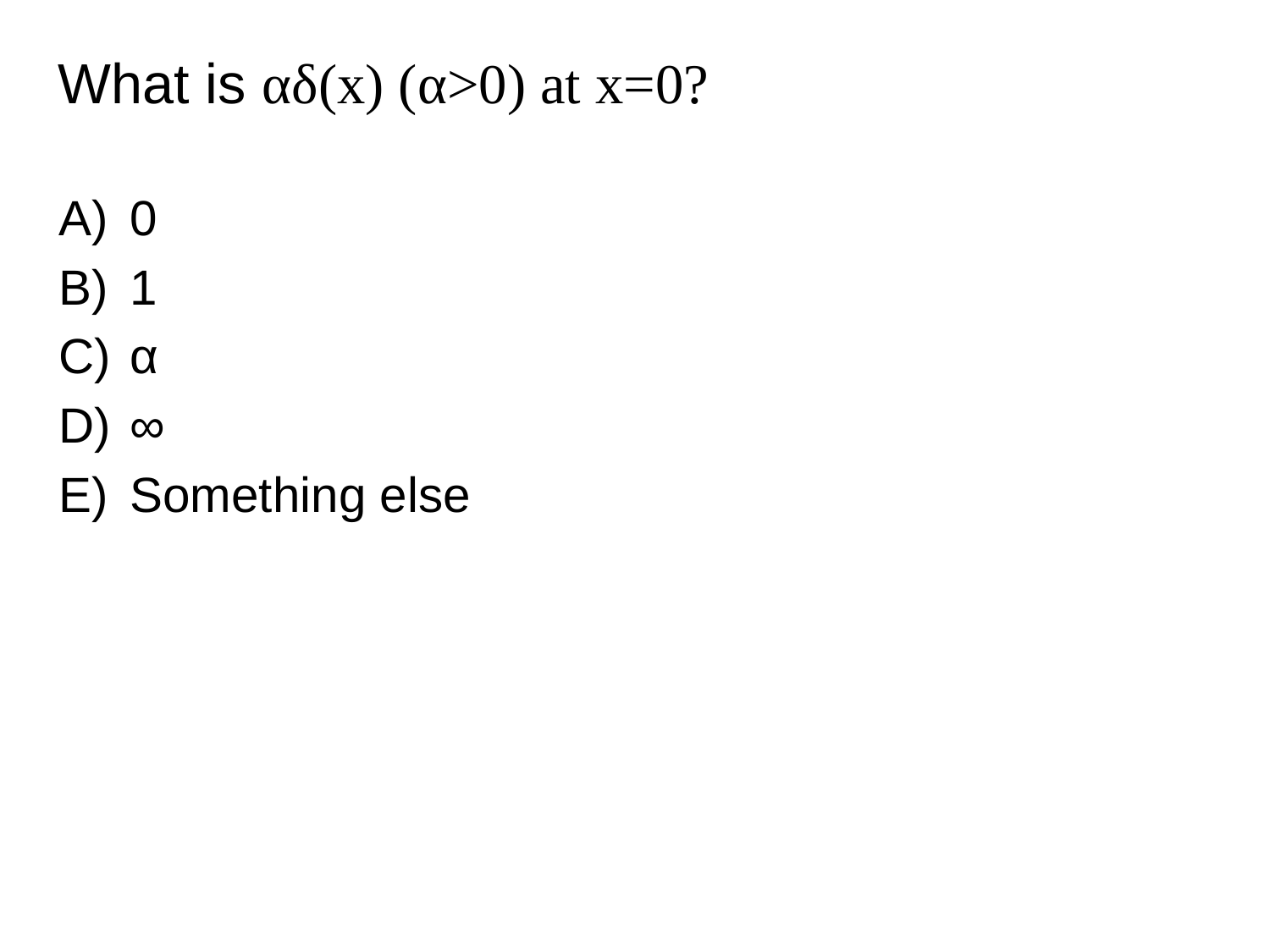

What is αδ(x) (α>0) at x=0?
0
1
α
∞
Something else